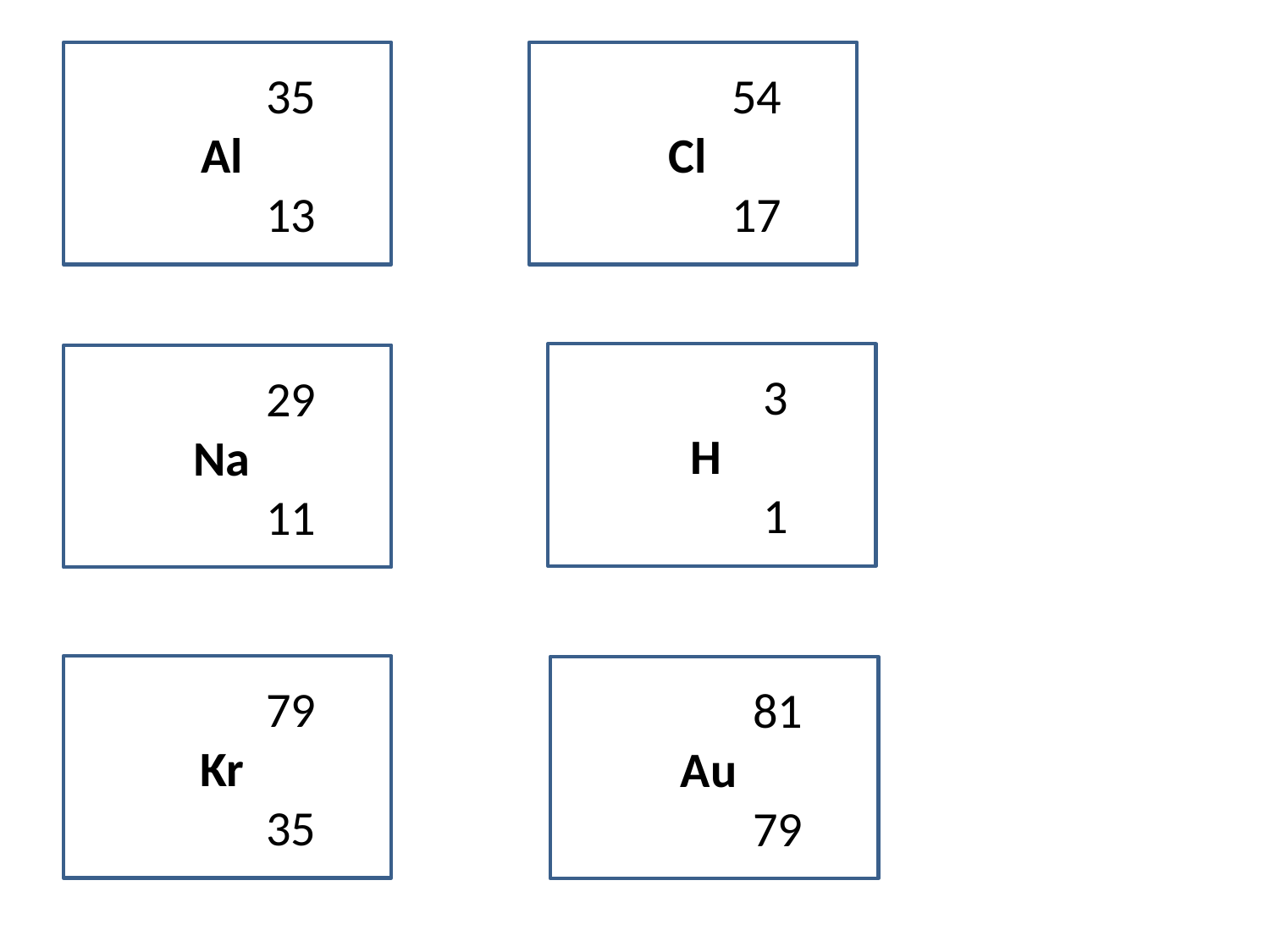

35
Al
	13
	54
Cl
	17
	3
H
	1
	29
Na
	11
	79
Kr
	35
	81
Au
	79